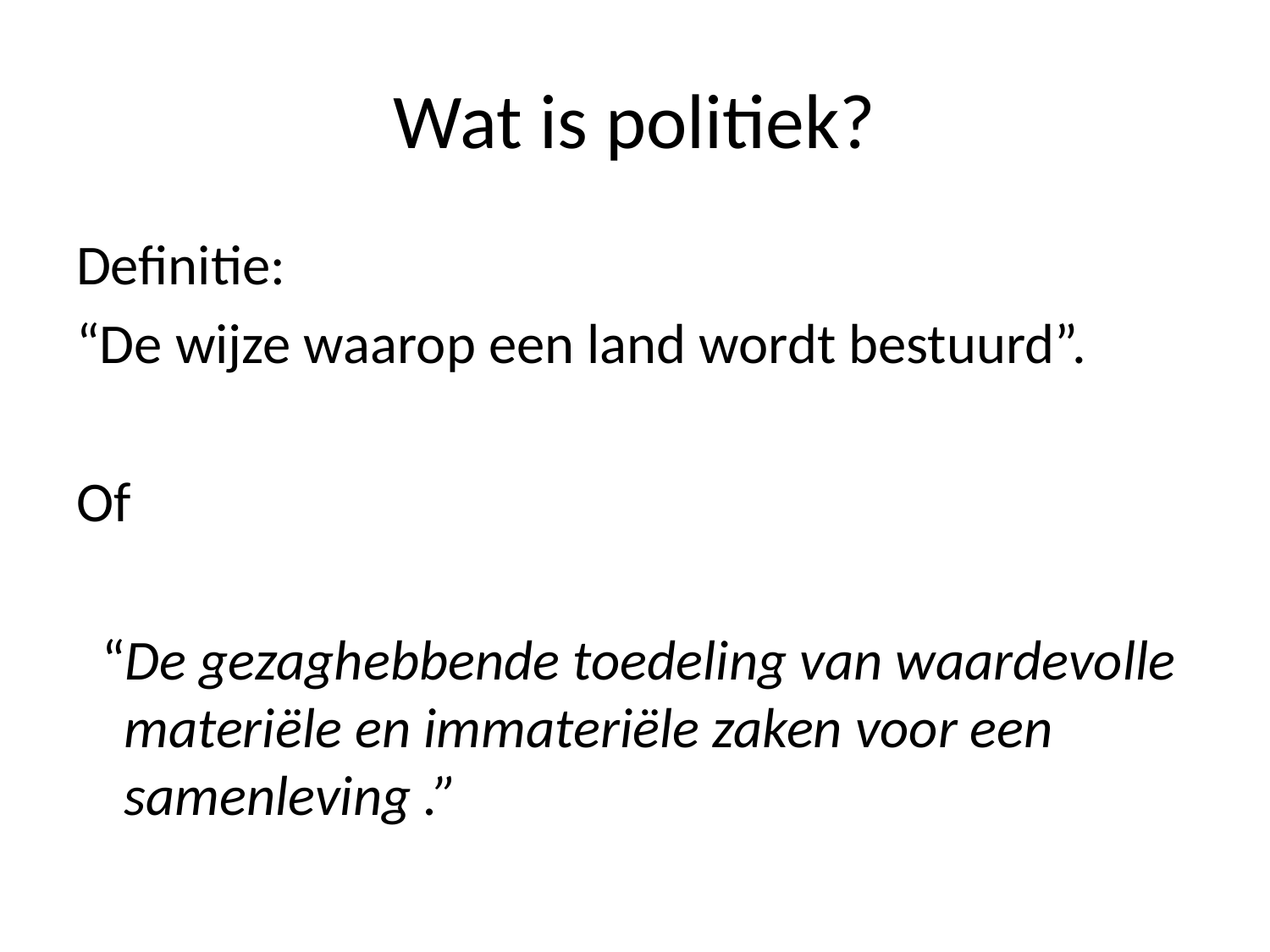

# Wat is politiek?
Definitie:
“De wijze waarop een land wordt bestuurd”.

Of

  “De gezaghebbende toedeling van waardevolle materiële en immateriële zaken voor een samenleving .”